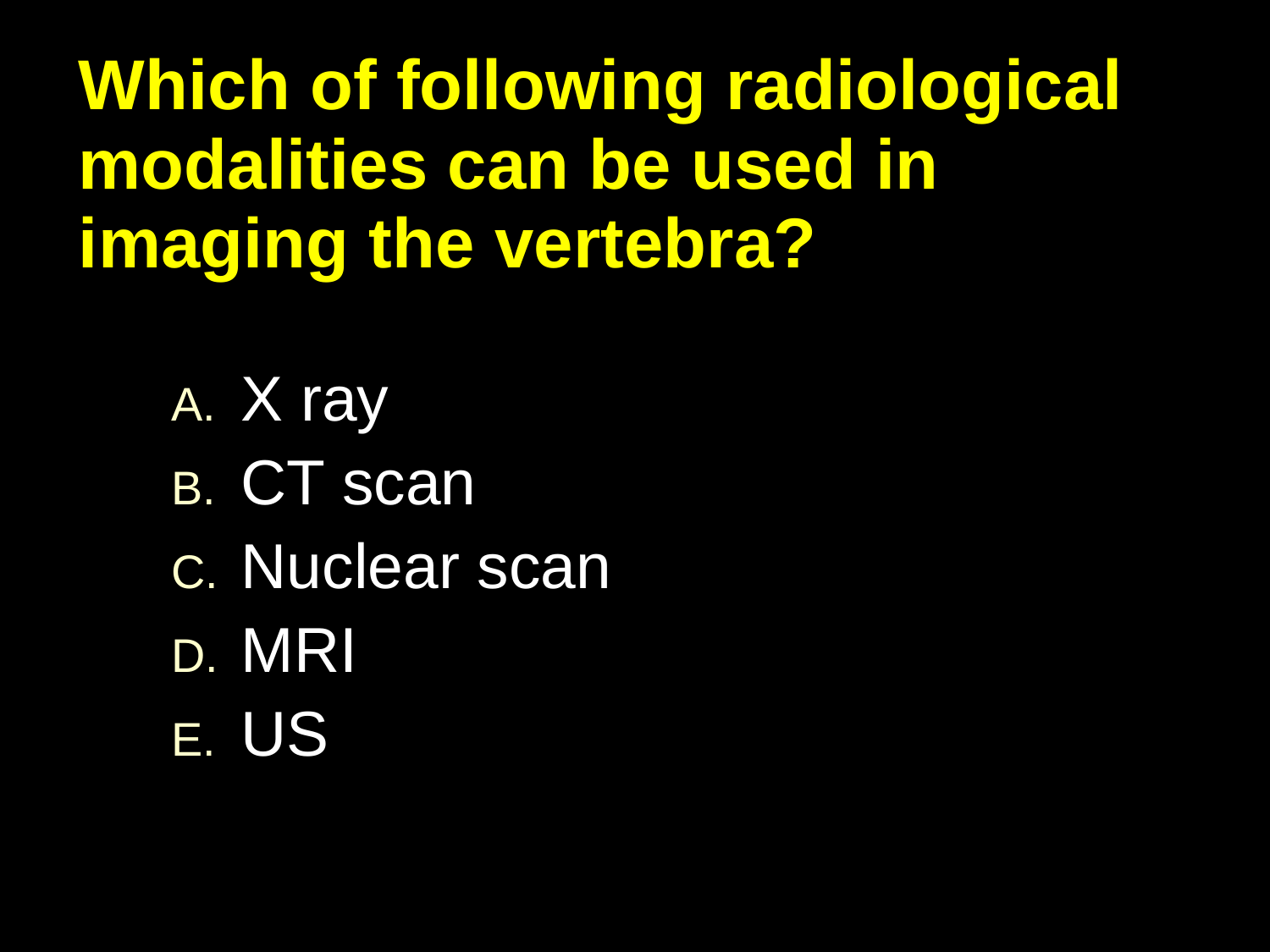

# Which of following radiological modalities can be used in imaging the vertebra?
X ray
CT scan
Nuclear scan
MRI
US